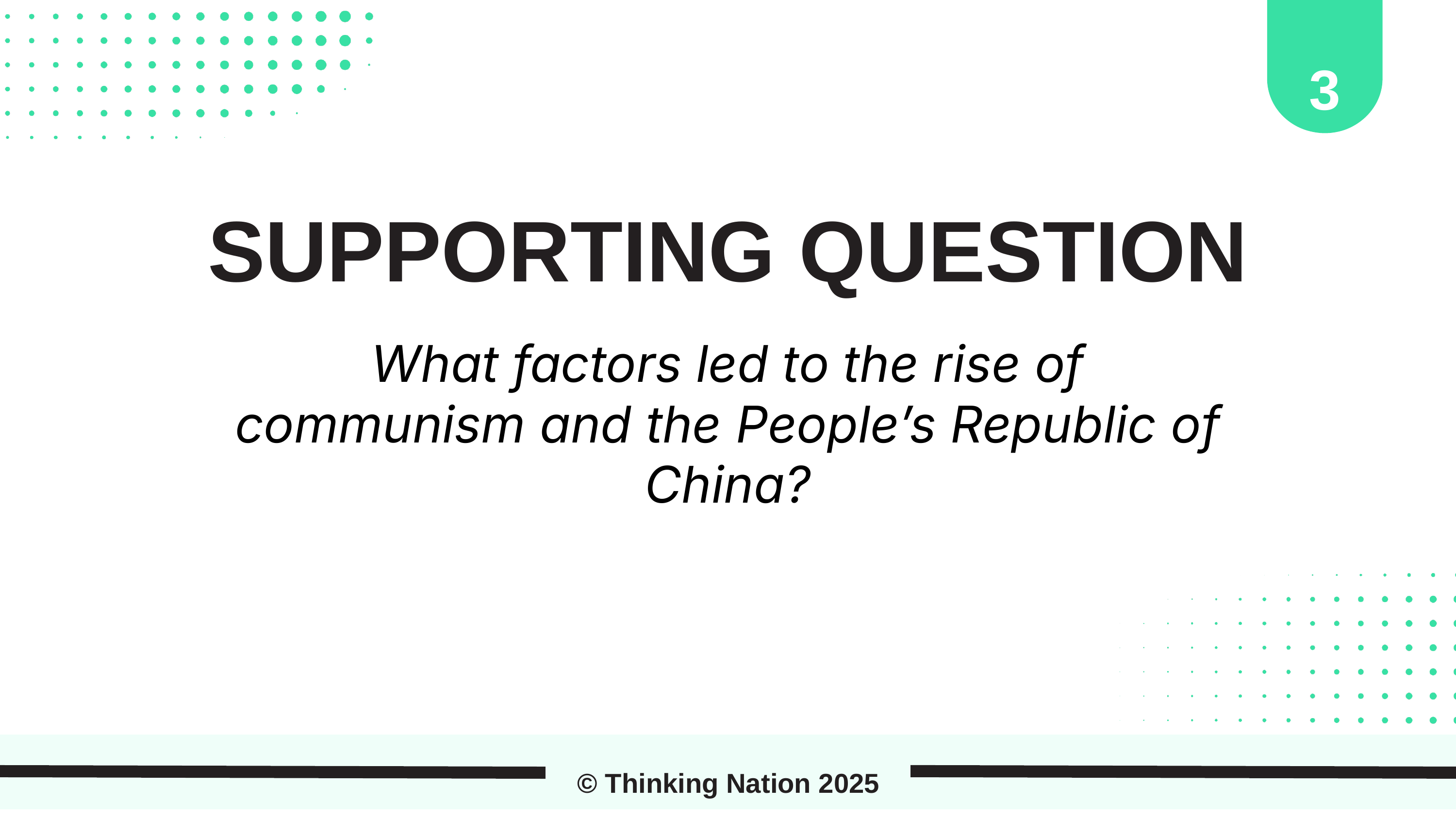

3
SUPPORTING QUESTION
What factors led to the rise of communism and the People’s Republic of China?

© Thinking Nation 2025